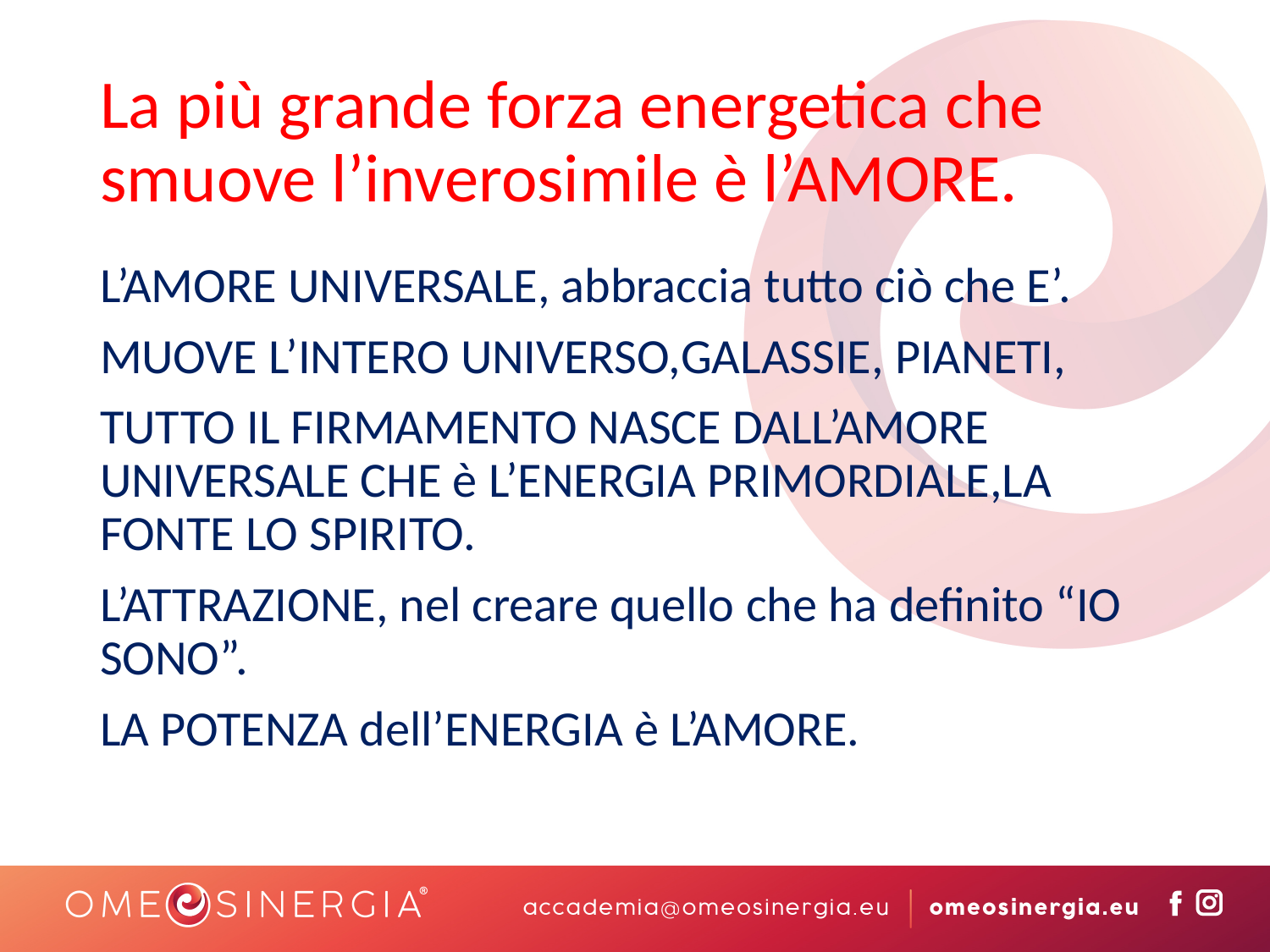

# La più grande forza energetica che smuove l’inverosimile è l’AMORE.
L’AMORE UNIVERSALE, abbraccia tutto ciò che E’.
MUOVE L’INTERO UNIVERSO,GALASSIE, PIANETI,
TUTTO IL FIRMAMENTO NASCE DALL’AMORE UNIVERSALE CHE è L’ENERGIA PRIMORDIALE,LA FONTE LO SPIRITO.
L’ATTRAZIONE, nel creare quello che ha definito “IO SONO”.
LA POTENZA dell’ENERGIA è L’AMORE.